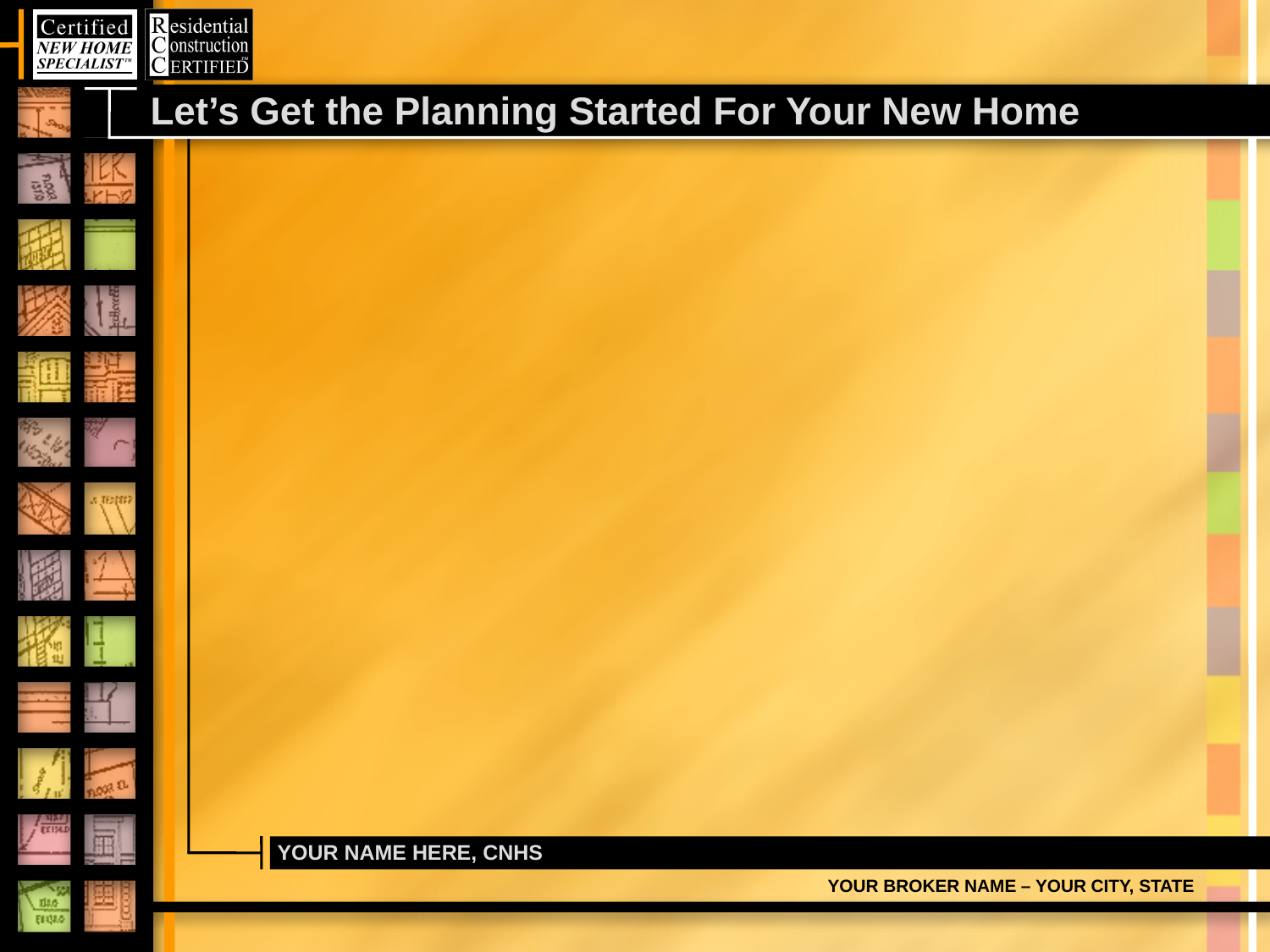

# Let’s Get the Planning Started For Your New Home

YOUR NAME HERE, CNHS